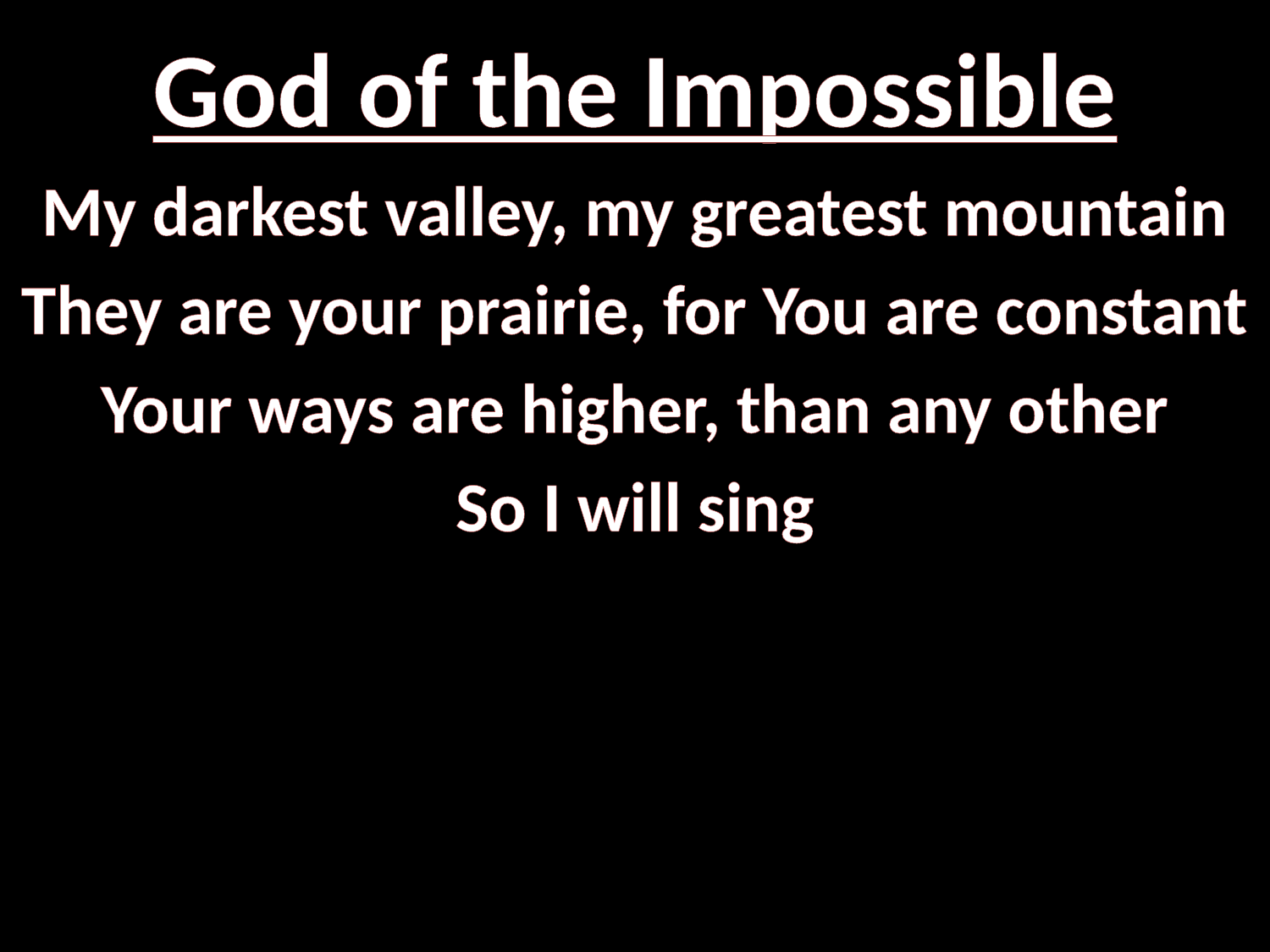

# God of the Impossible
My darkest valley, my greatest mountain
They are your prairie, for You are constant
Your ways are higher, than any other
So I will sing